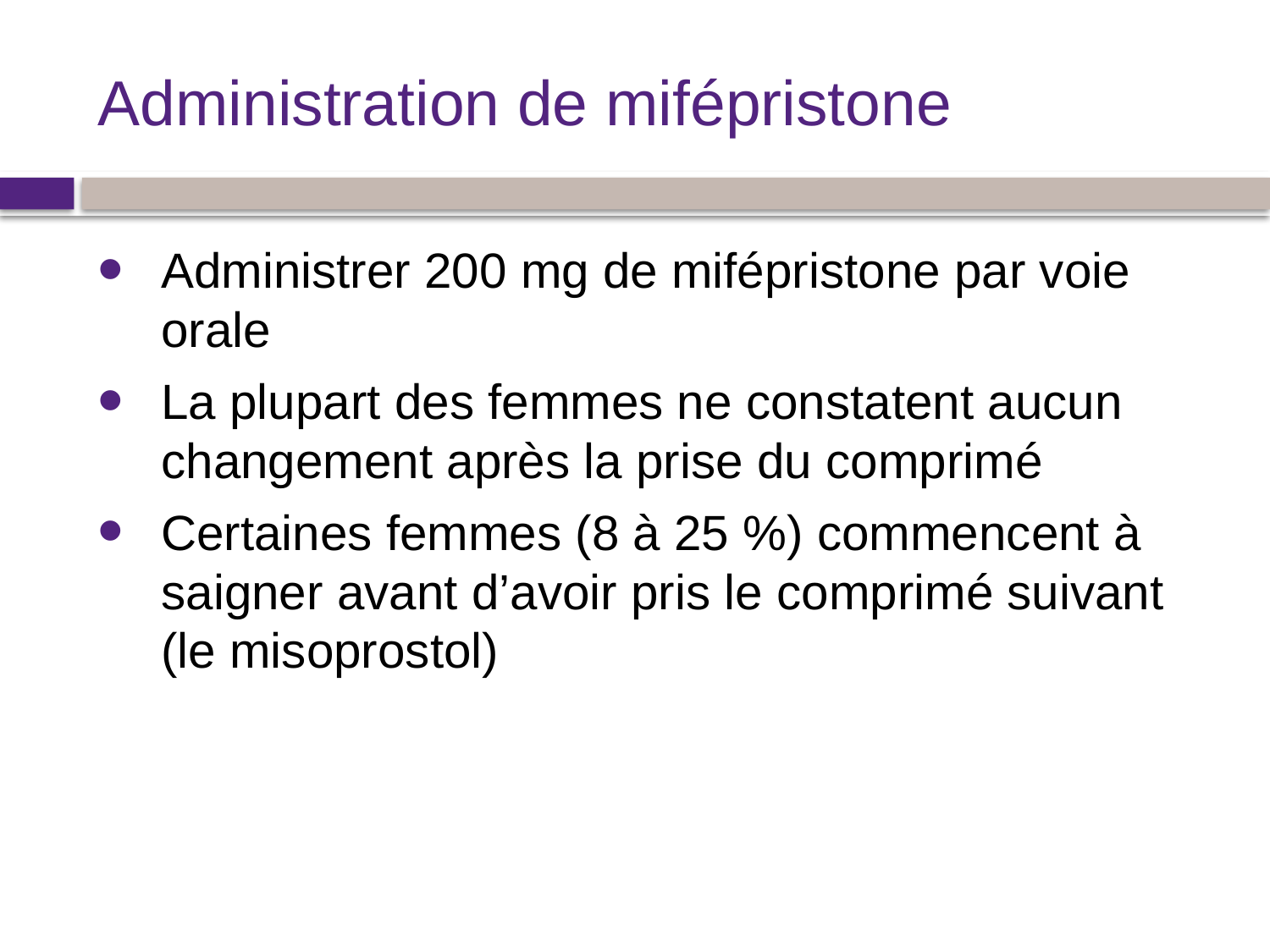

# Administration de mifépristone
Administrer 200 mg de mifépristone par voie orale
La plupart des femmes ne constatent aucun changement après la prise du comprimé
Certaines femmes (8 à 25 %) commencent à saigner avant d’avoir pris le comprimé suivant (le misoprostol)